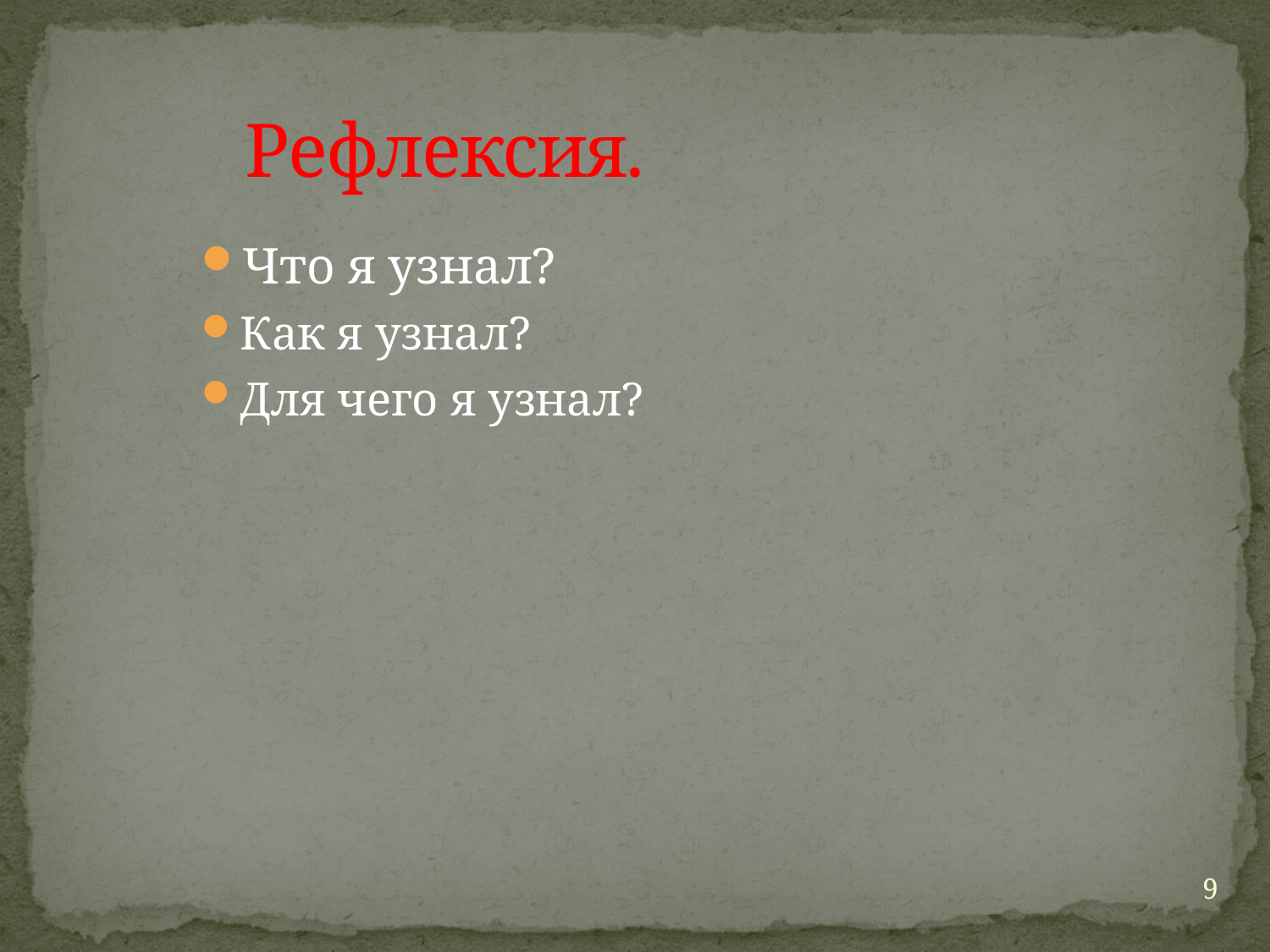

# Рефлексия.
Что я узнал?
Как я узнал?
Для чего я узнал?
9